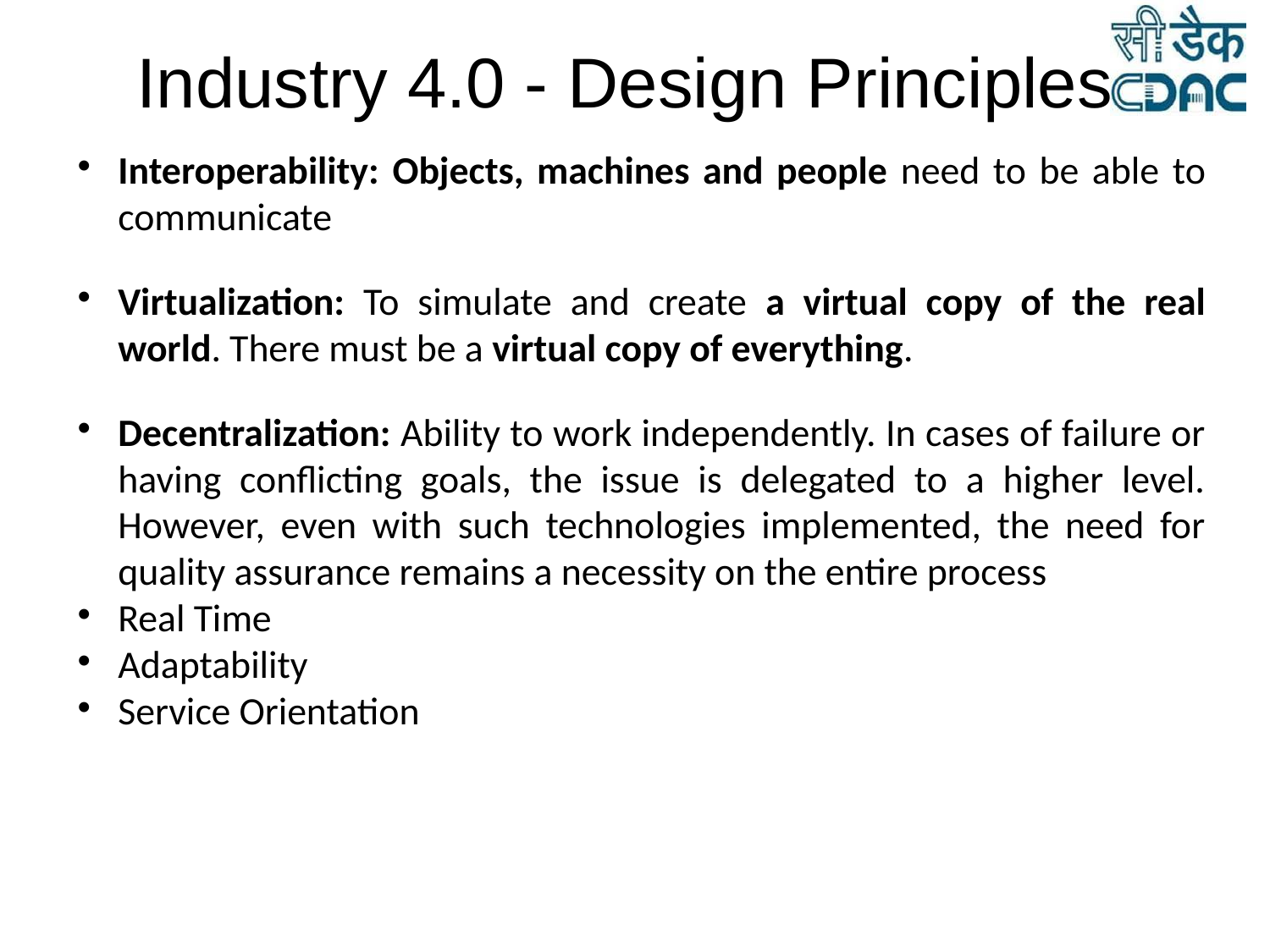

Industry 4.0 - Design Principles
Interoperability: Objects, machines and people need to be able to communicate

Virtualization: To simulate and create a virtual copy of the real world. There must be a virtual copy of everything.

Decentralization: Ability to work independently. In cases of failure or having conflicting goals, the issue is delegated to a higher level. However, even with such technologies implemented, the need for quality assurance remains a necessity on the entire process
Real Time
Adaptability
Service Orientation